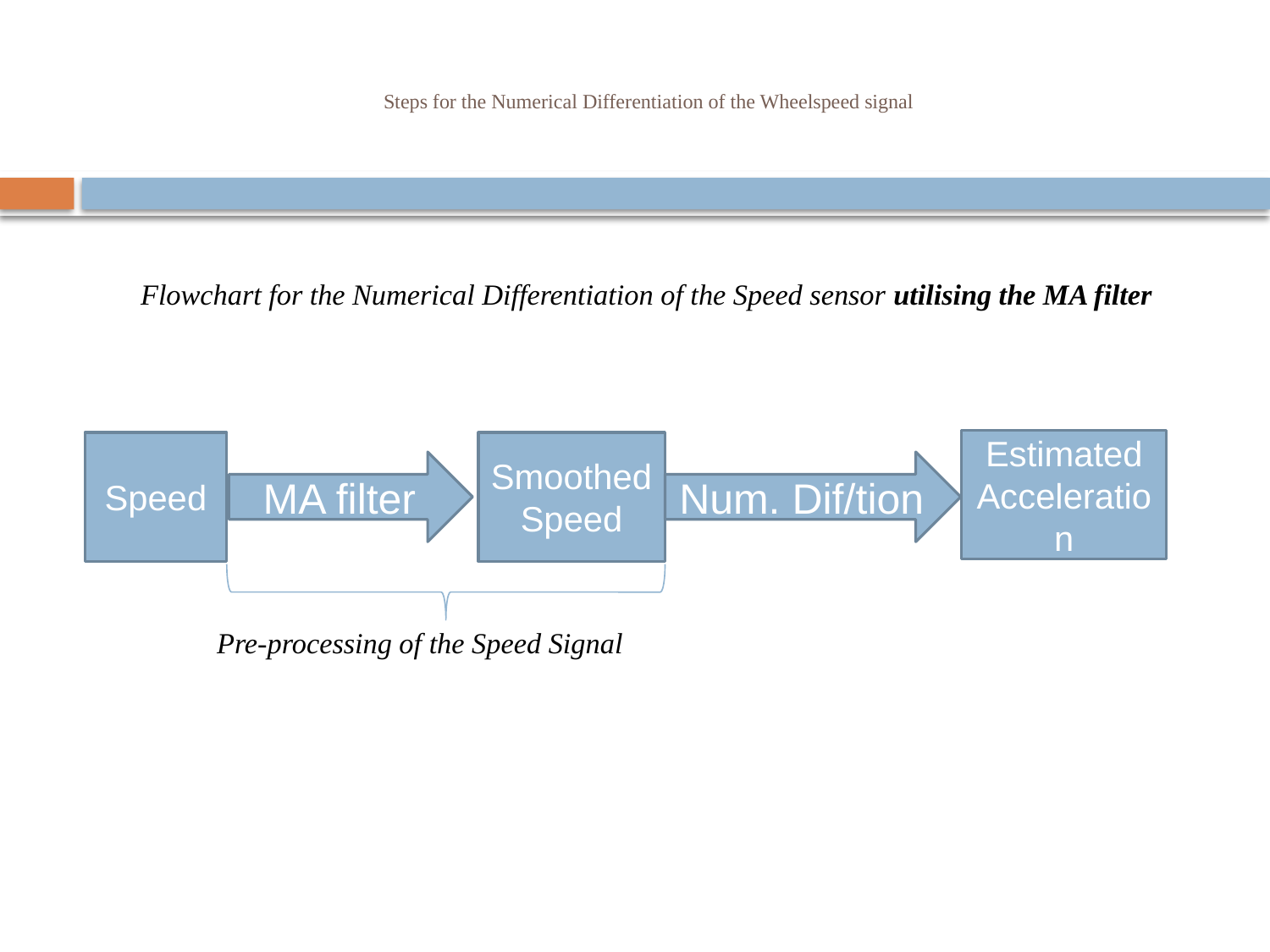

# Steps for the Numerical Differentiation of the Wheelspeed signal

Flowchart for the Numerical Differentiation of the Speed sensor utilising the MA filter

         	Pre-processing of the Speed Signal

Estimated
Acceleration
Speed
Smoothed Speed
MA filter
Num. Dif/tion